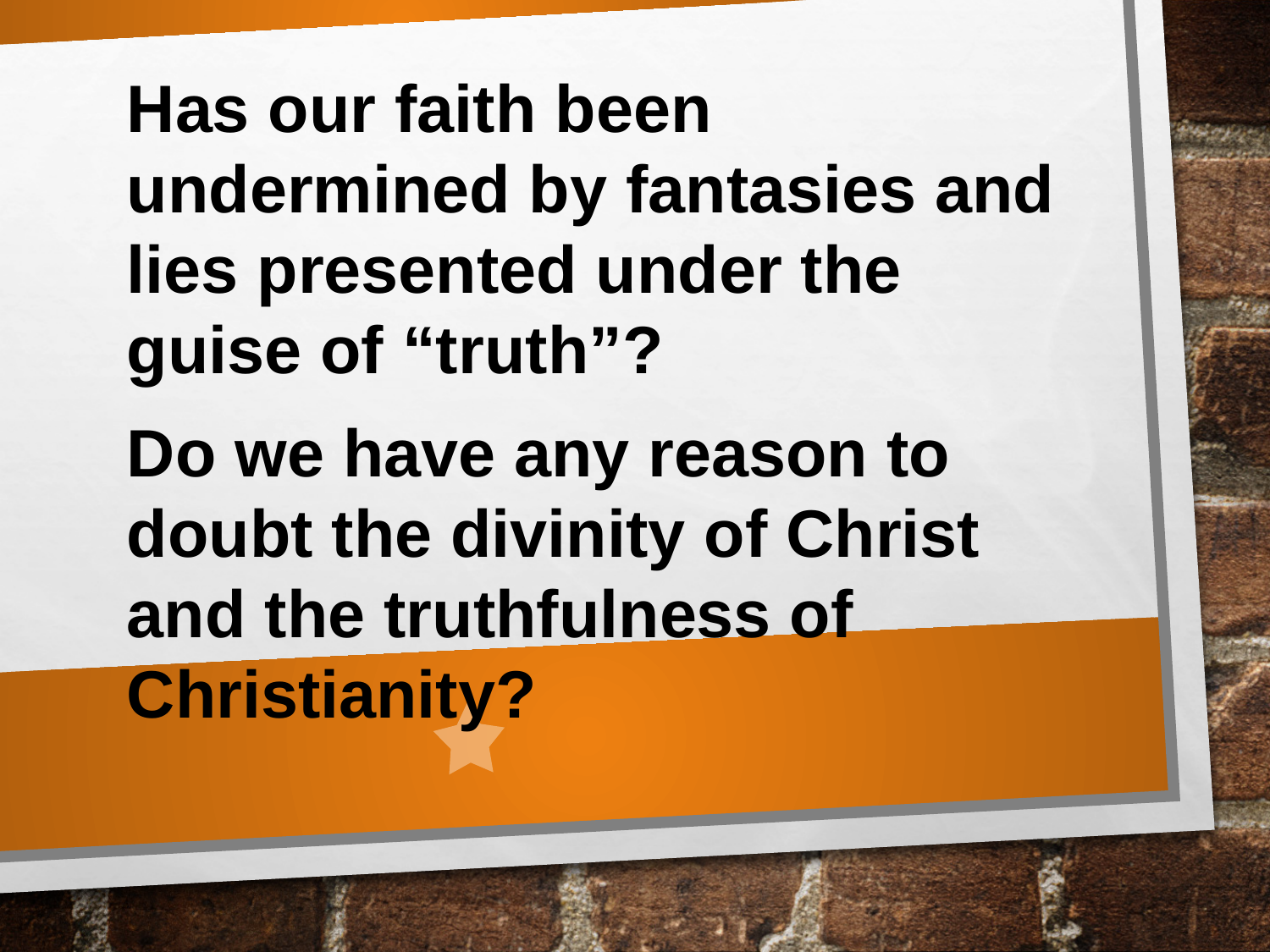

Has our faith been undermined by fantasies and lies presented under the guise of “truth”?

Do we have any reason to doubt the divinity of Christ and the truthfulness of Christianity?